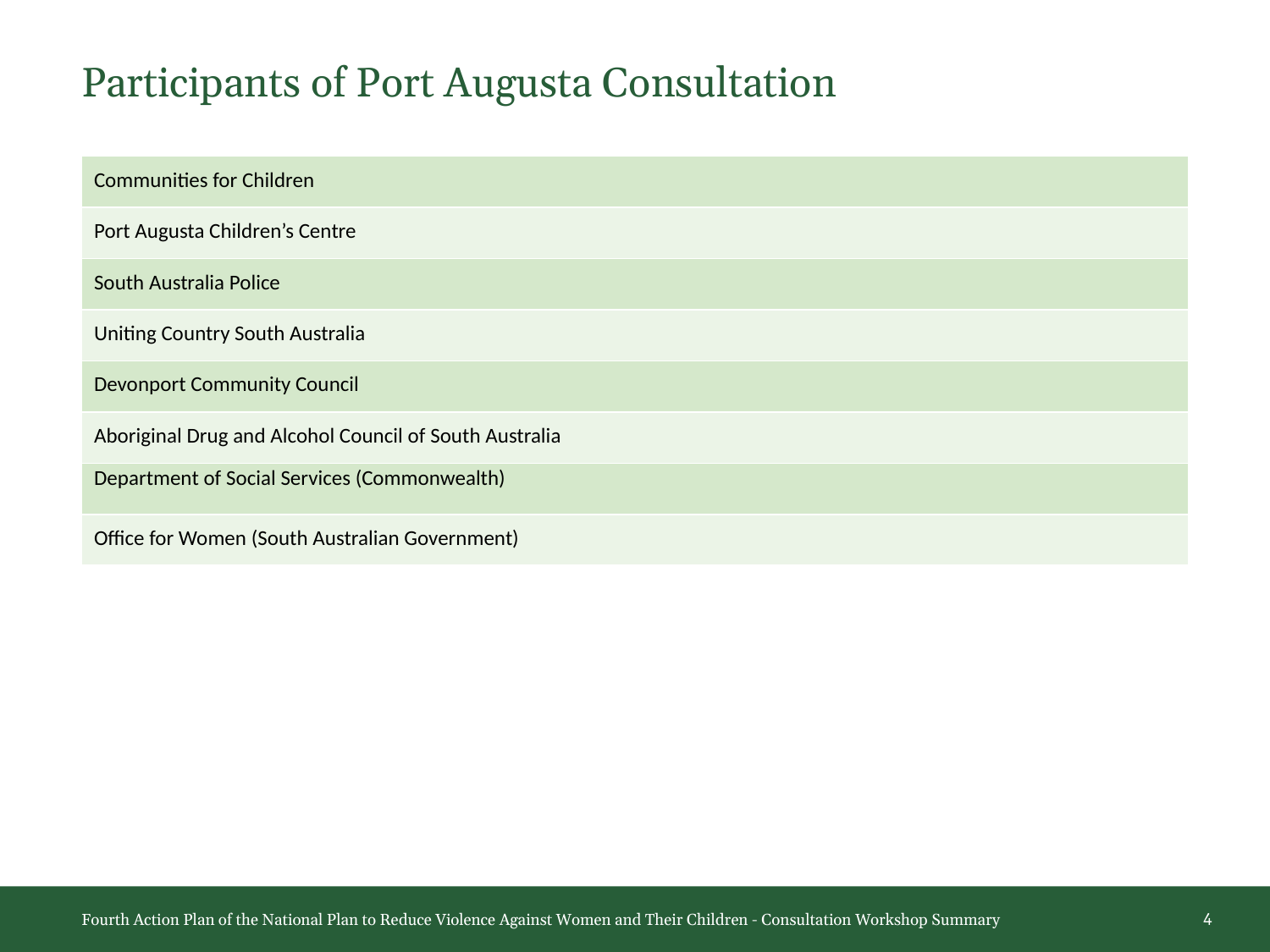

# Participants of Port Augusta Consultation
| Communities for Children |
| --- |
| Port Augusta Children’s Centre |
| South Australia Police |
| Uniting Country South Australia |
| Devonport Community Council |
| Aboriginal Drug and Alcohol Council of South Australia |
| Department of Social Services (Commonwealth) |
| Office for Women (South Australian Government) |
4
Fourth Action Plan of the National Plan to Reduce Violence Against Women and Their Children - Consultation Workshop Summary